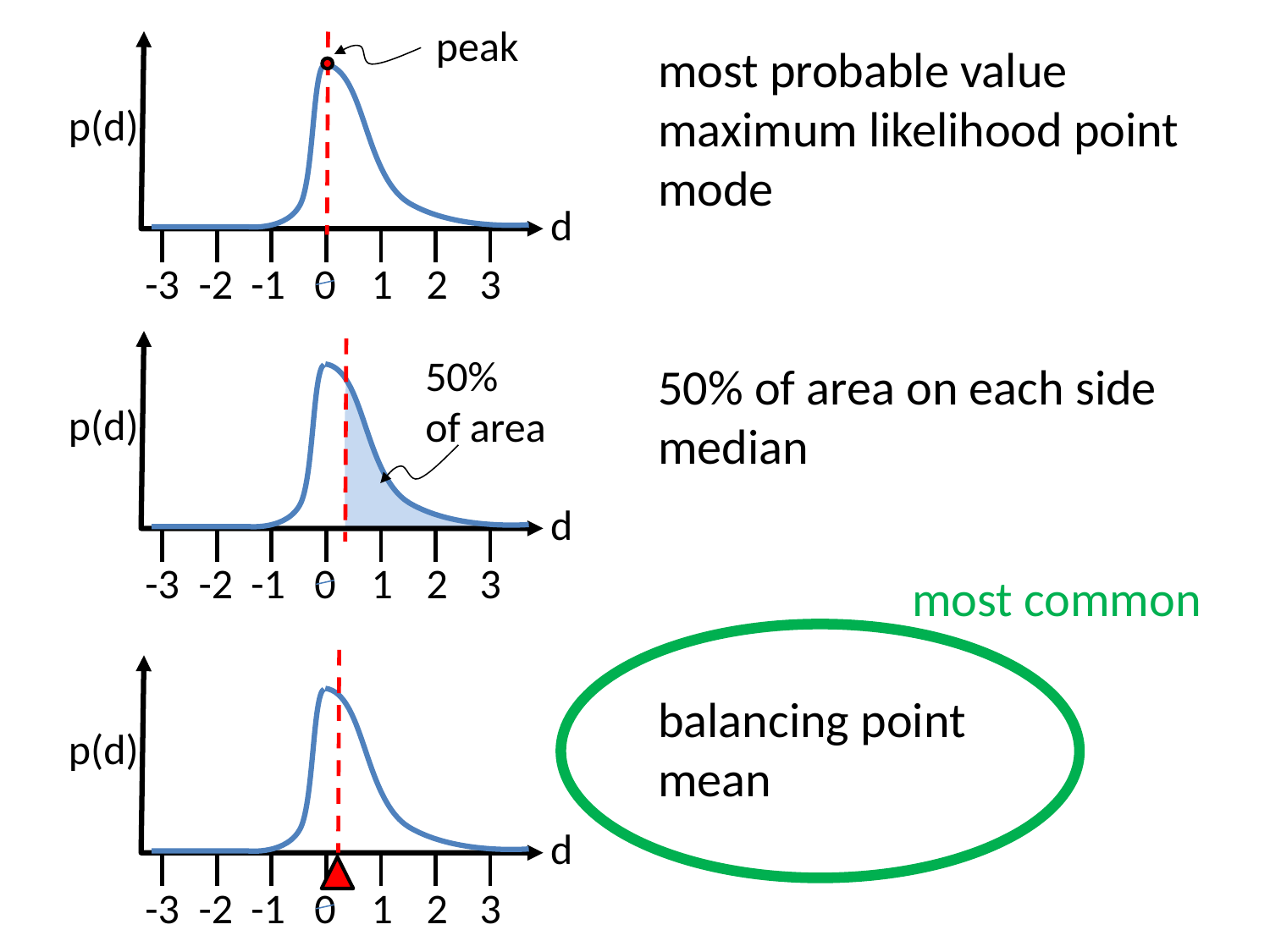

peak

p(d)
d
-3
-2
-1
0
1
2
3

most probable value
maximum likelihood point
mode

p(d)
d
-3
-2
-1
0
1
2
3

50%
of area
50% of area on each side
median

most common

p(d)
d
-3
-2
-1
0
1
2
3

balancing point
mean